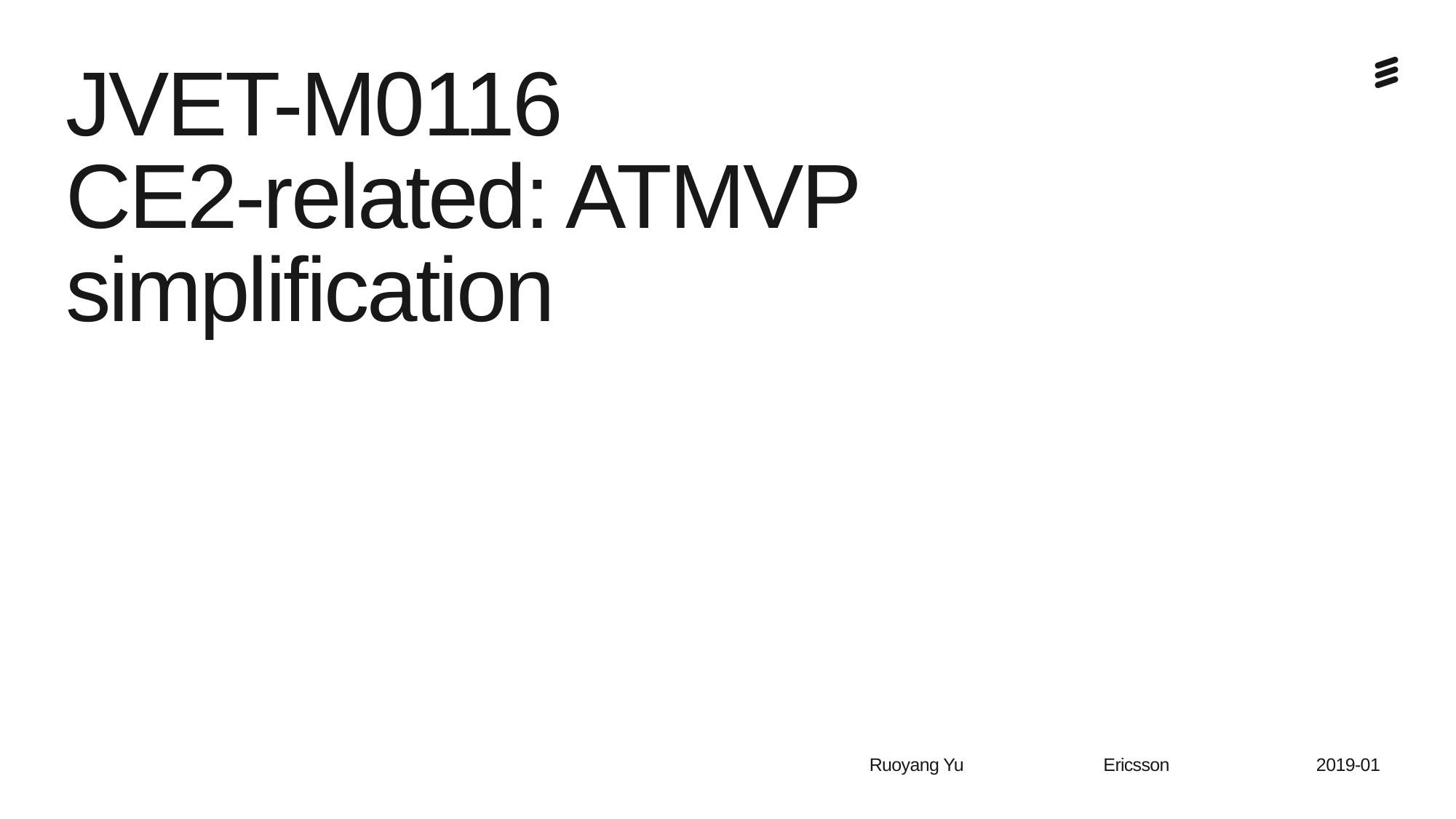

# JVET-M0116 CE2-related: ATMVP simplification

Ericsson
2019-01
Ruoyang Yu